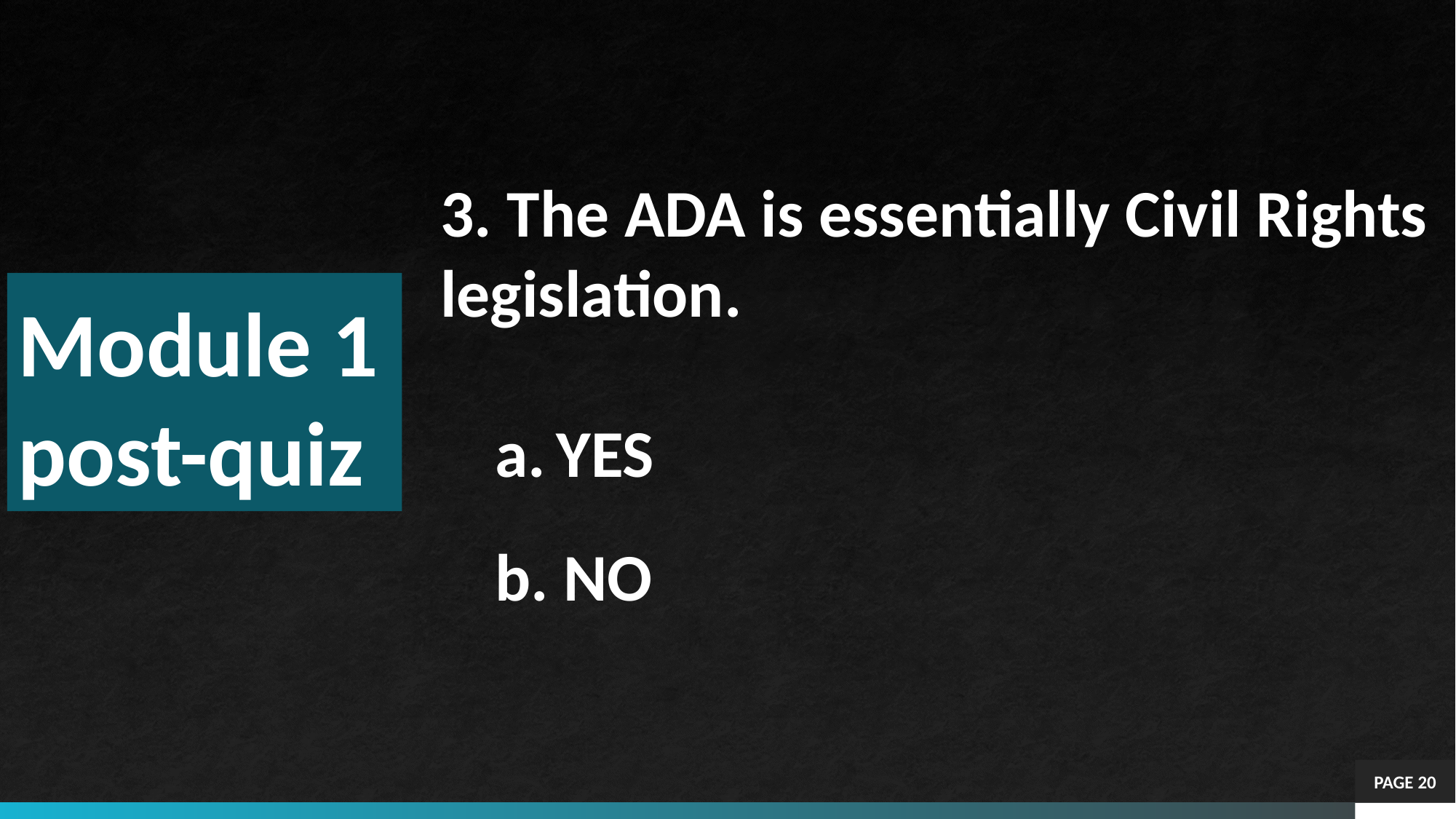

3. The ADA is essentially Civil Rights legislation.

YES

b. NO
# Module 1 post-quiz
PAGE 20